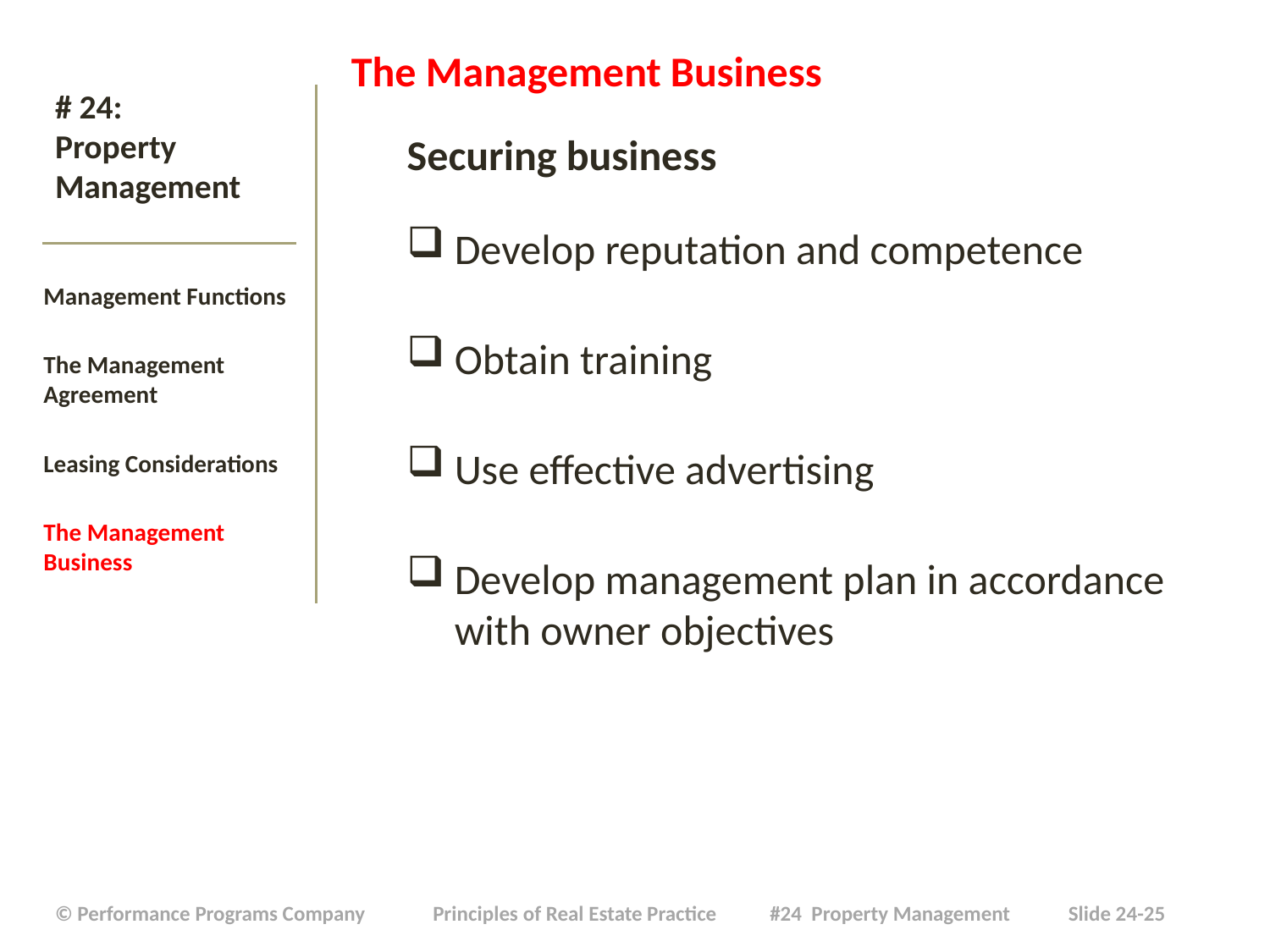

The Management Business

Securing business

Develop reputation and competence
Obtain training
Use effective advertising
Develop management plan in accordance with owner objectives
# # 24: Property Management

Management Functions

The Management Agreement

Leasing Considerations

The Management Business

| © Performance Programs Company Principles of Real Estate Practice #24 Property Management Slide 24-25 |
| --- |